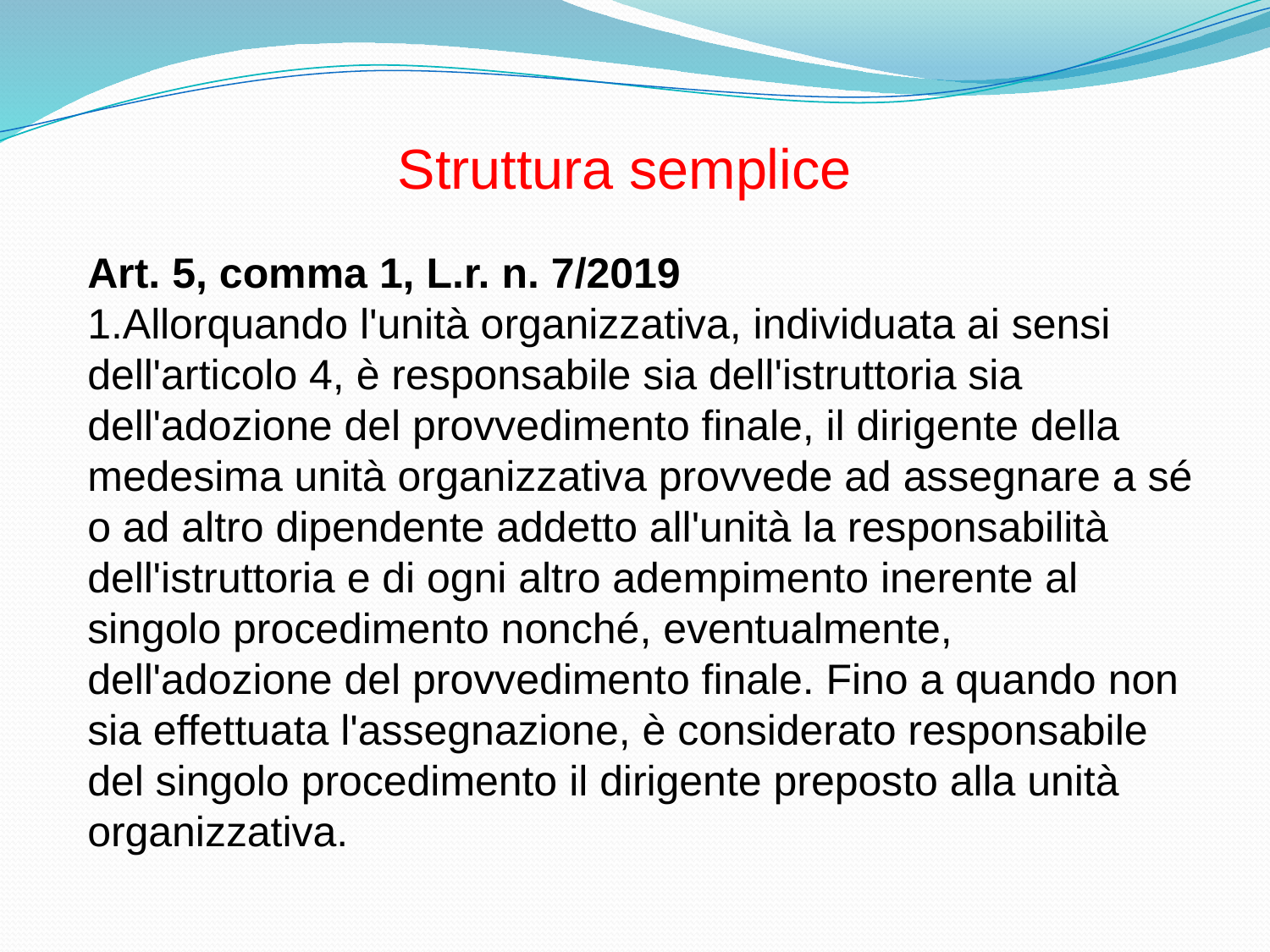

Struttura semplice
Art. 5, comma 1, L.r. n. 7/2019
1.Allorquando l'unità organizzativa, individuata ai sensi dell'articolo 4, è responsabile sia dell'istruttoria sia dell'adozione del provvedimento finale, il dirigente della medesima unità organizzativa provvede ad assegnare a sé o ad altro dipendente addetto all'unità la responsabilità dell'istruttoria e di ogni altro adempimento inerente al singolo procedimento nonché, eventualmente, dell'adozione del provvedimento finale. Fino a quando non sia effettuata l'assegnazione, è considerato responsabile del singolo procedimento il dirigente preposto alla unità organizzativa.